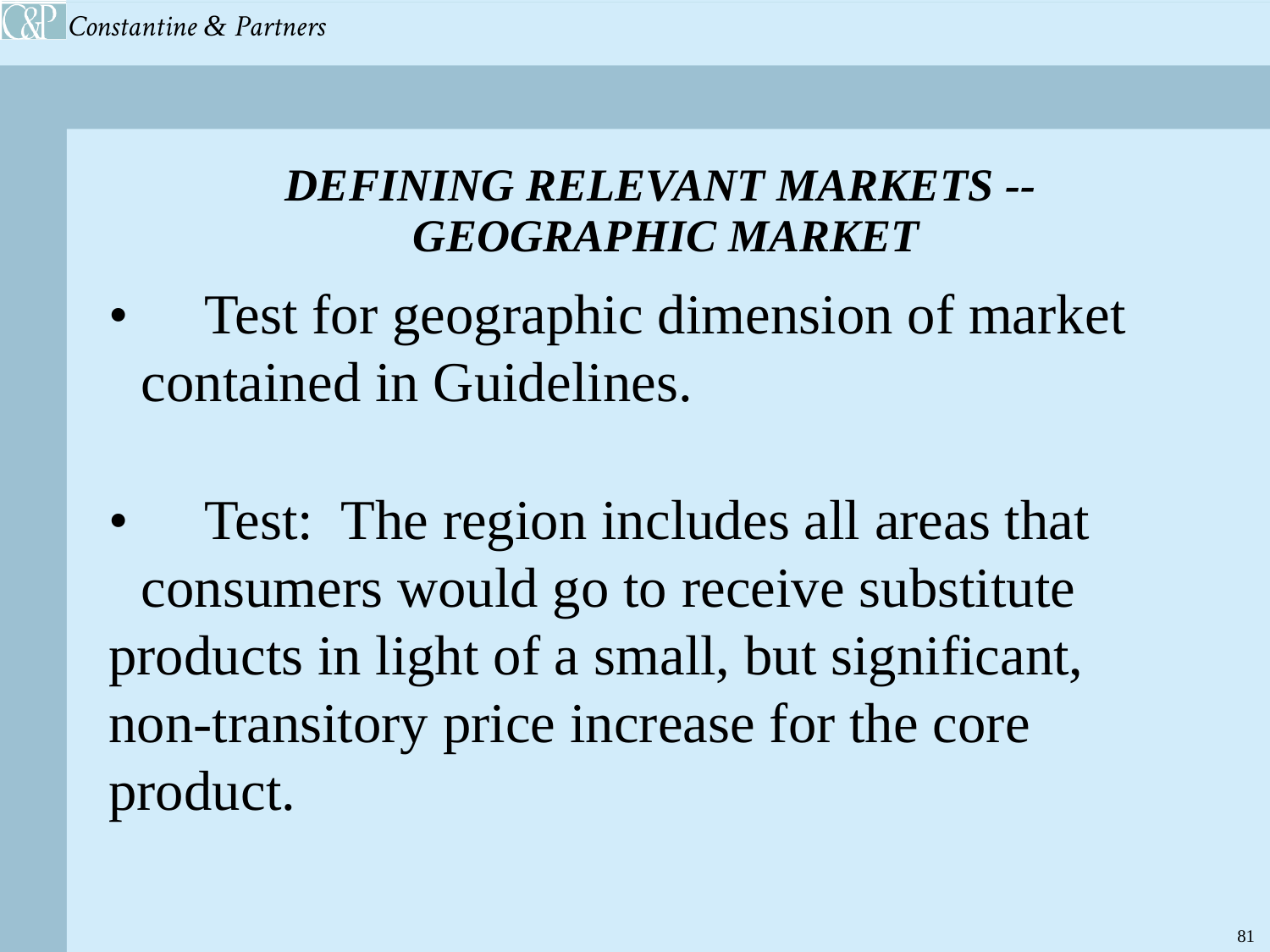

DEFINING RELEVANT MARKETS --
GEOGRAPHIC MARKET
• 	Test for geographic dimension of market 		contained in Guidelines.

• 	Test:  The region includes all areas that 			consumers would go to receive substitute 		products in light of a small, but significant, 		non-transitory price increase for the core 		product.